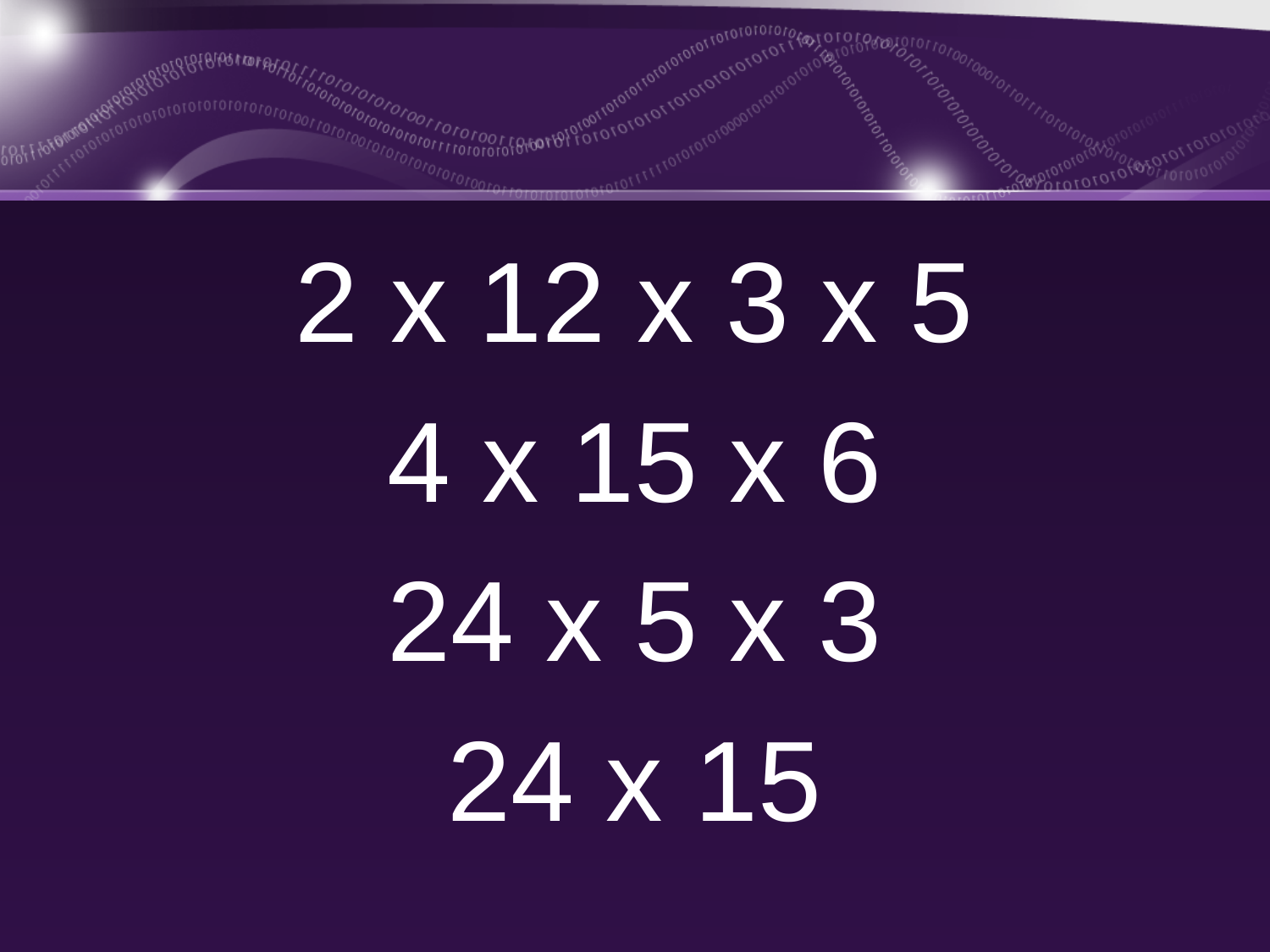

2 x 12 x 3 x 5
4 x 15 x 6
24 x 5 x 3
24 x 15